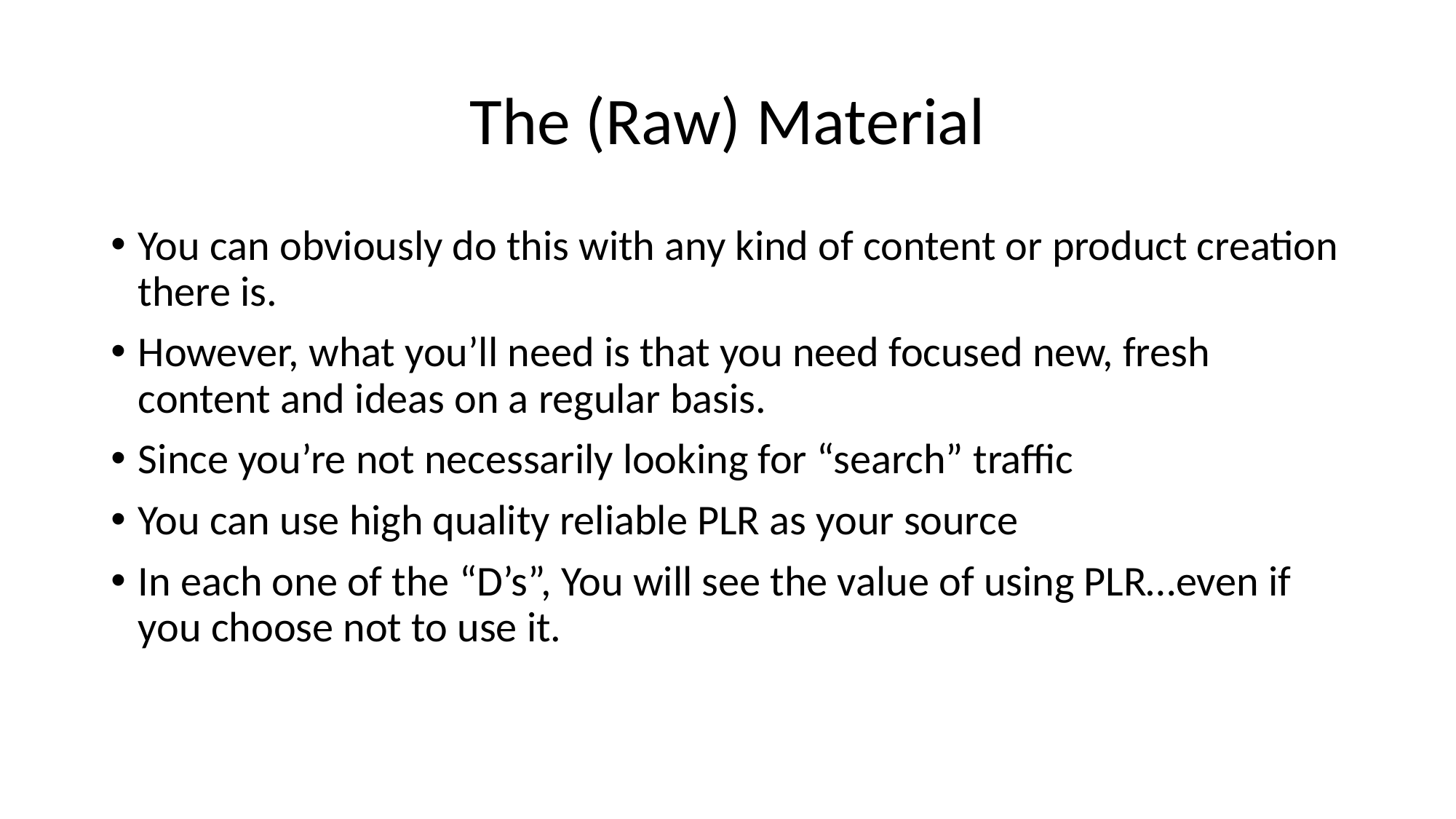

# The (Raw) Material
You can obviously do this with any kind of content or product creation there is.
However, what you’ll need is that you need focused new, fresh content and ideas on a regular basis.
Since you’re not necessarily looking for “search” traffic
You can use high quality reliable PLR as your source
In each one of the “D’s”, You will see the value of using PLR…even if you choose not to use it.